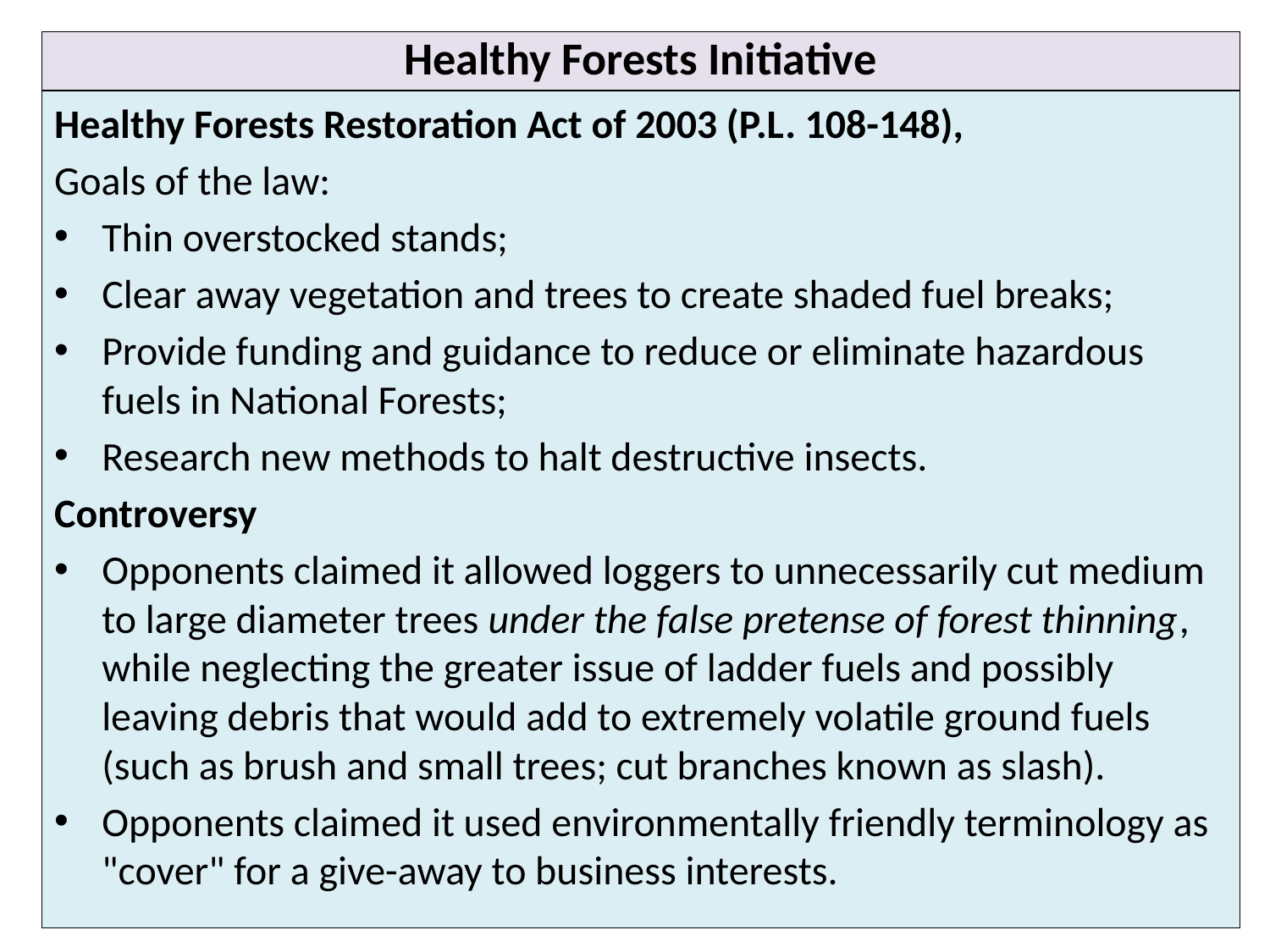

# Healthy Forests Initiative
Healthy Forests Restoration Act of 2003 (P.L. 108-148),
Goals of the law:
Thin overstocked stands;
Clear away vegetation and trees to create shaded fuel breaks;
Provide funding and guidance to reduce or eliminate hazardous fuels in National Forests;
Research new methods to halt destructive insects.
Controversy
Opponents claimed it allowed loggers to unnecessarily cut medium to large diameter trees under the false pretense of forest thinning, while neglecting the greater issue of ladder fuels and possibly leaving debris that would add to extremely volatile ground fuels (such as brush and small trees; cut branches known as slash).
Opponents claimed it used environmentally friendly terminology as "cover" for a give-away to business interests.